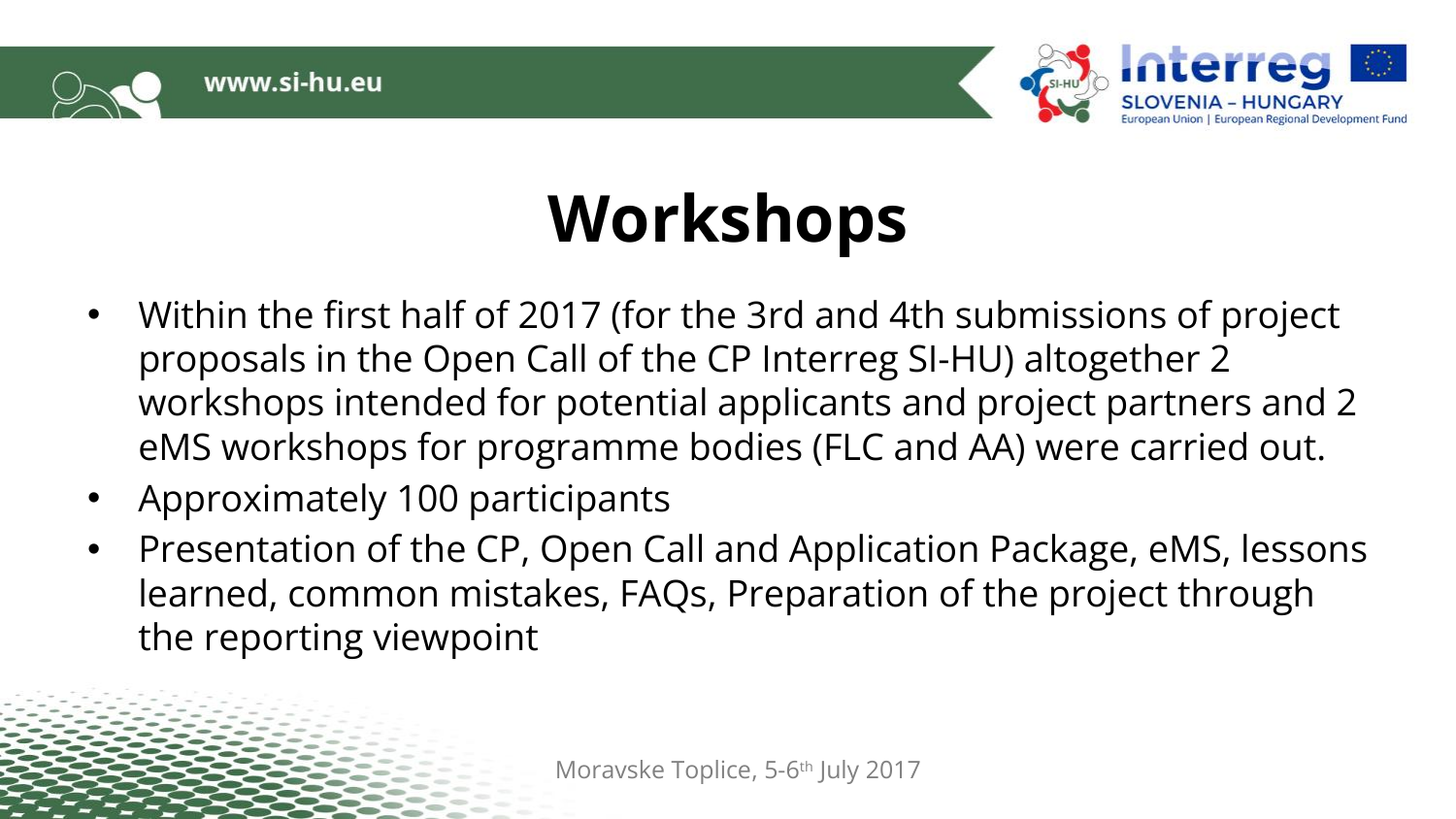

# Workshops
Within the first half of 2017 (for the 3rd and 4th submissions of project proposals in the Open Call of the CP Interreg SI-HU) altogether 2 workshops intended for potential applicants and project partners and 2 eMS workshops for programme bodies (FLC and AA) were carried out.
Approximately 100 participants
Presentation of the CP, Open Call and Application Package, eMS, lessons learned, common mistakes, FAQs, Preparation of the project through the reporting viewpoint

Moravske Toplice, 5-6th July 2017